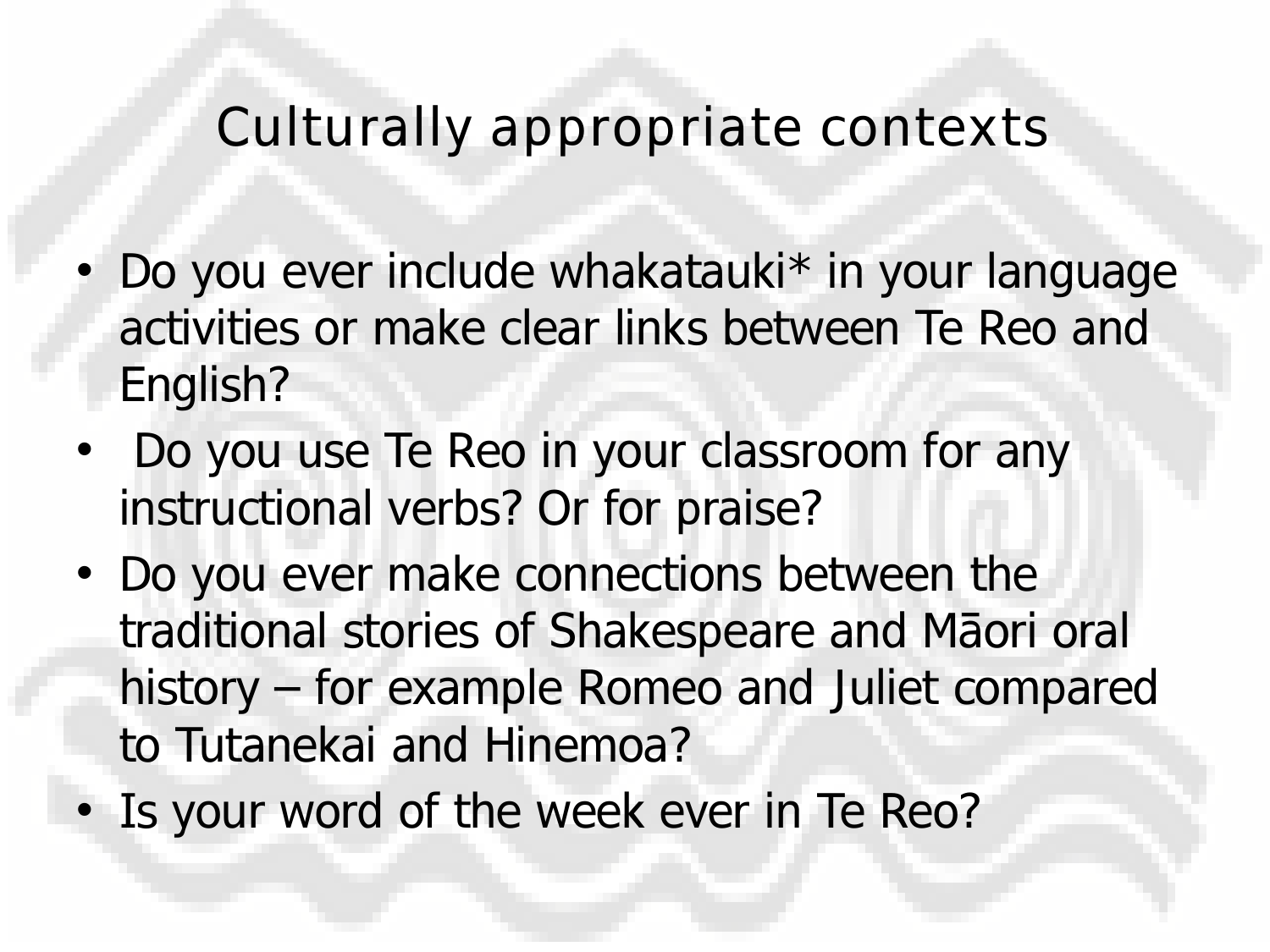

Culturally appropriate contexts

Do you ever include whakatauki* in your language activities or make clear links between Te Reo and English?
 Do you use Te Reo in your classroom for any instructional verbs? Or for praise?
Do you ever make connections between the traditional stories of Shakespeare and Māori oral history – for example Romeo and Juliet compared to Tutanekai and Hinemoa?
Is your word of the week ever in Te Reo?